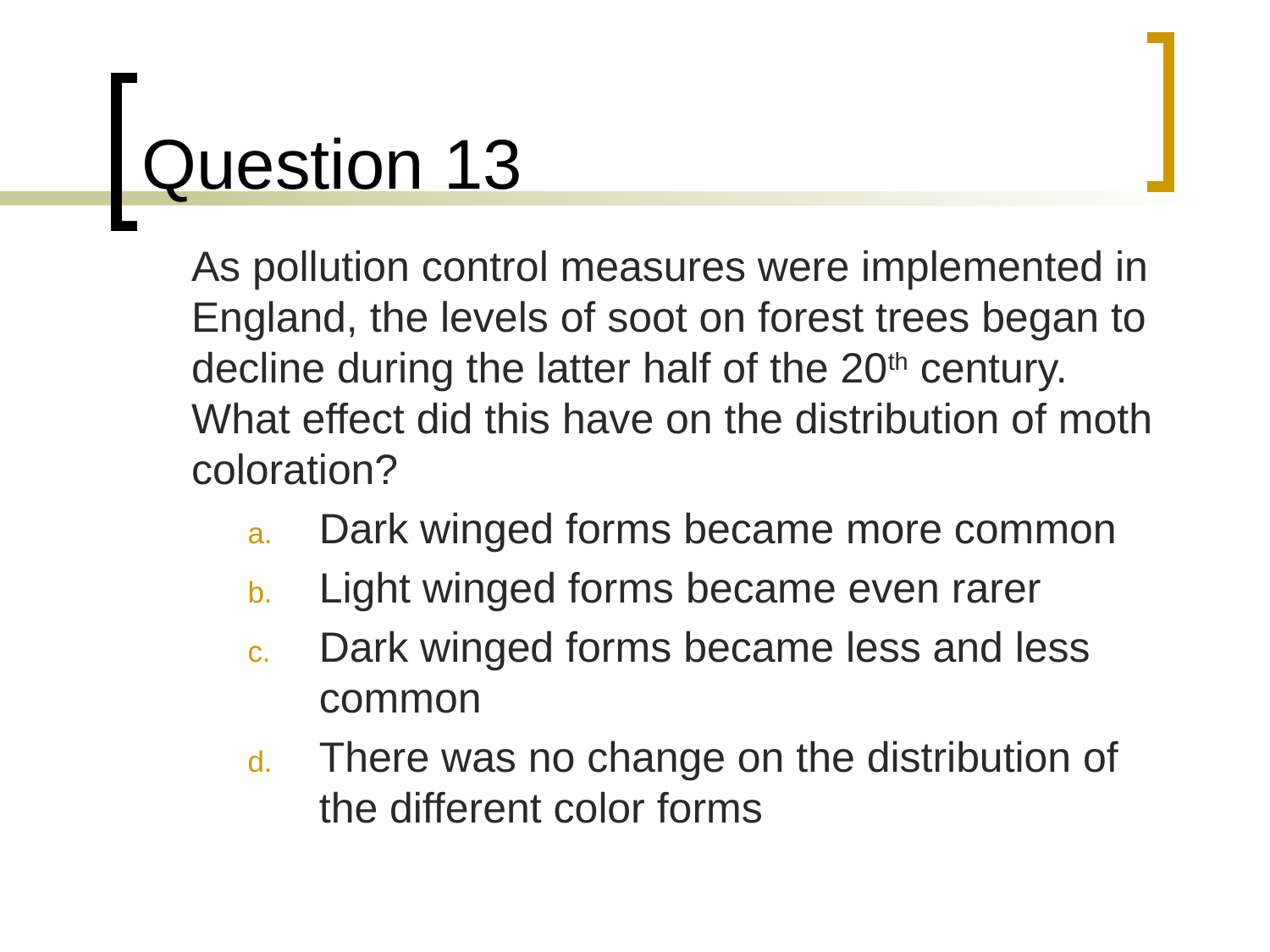

# Question 13
	As pollution control measures were implemented in England, the levels of soot on forest trees began to decline during the latter half of the 20th century. What effect did this have on the distribution of moth coloration?
Dark winged forms became more common
Light winged forms became even rarer
Dark winged forms became less and less common
There was no change on the distribution of the different color forms